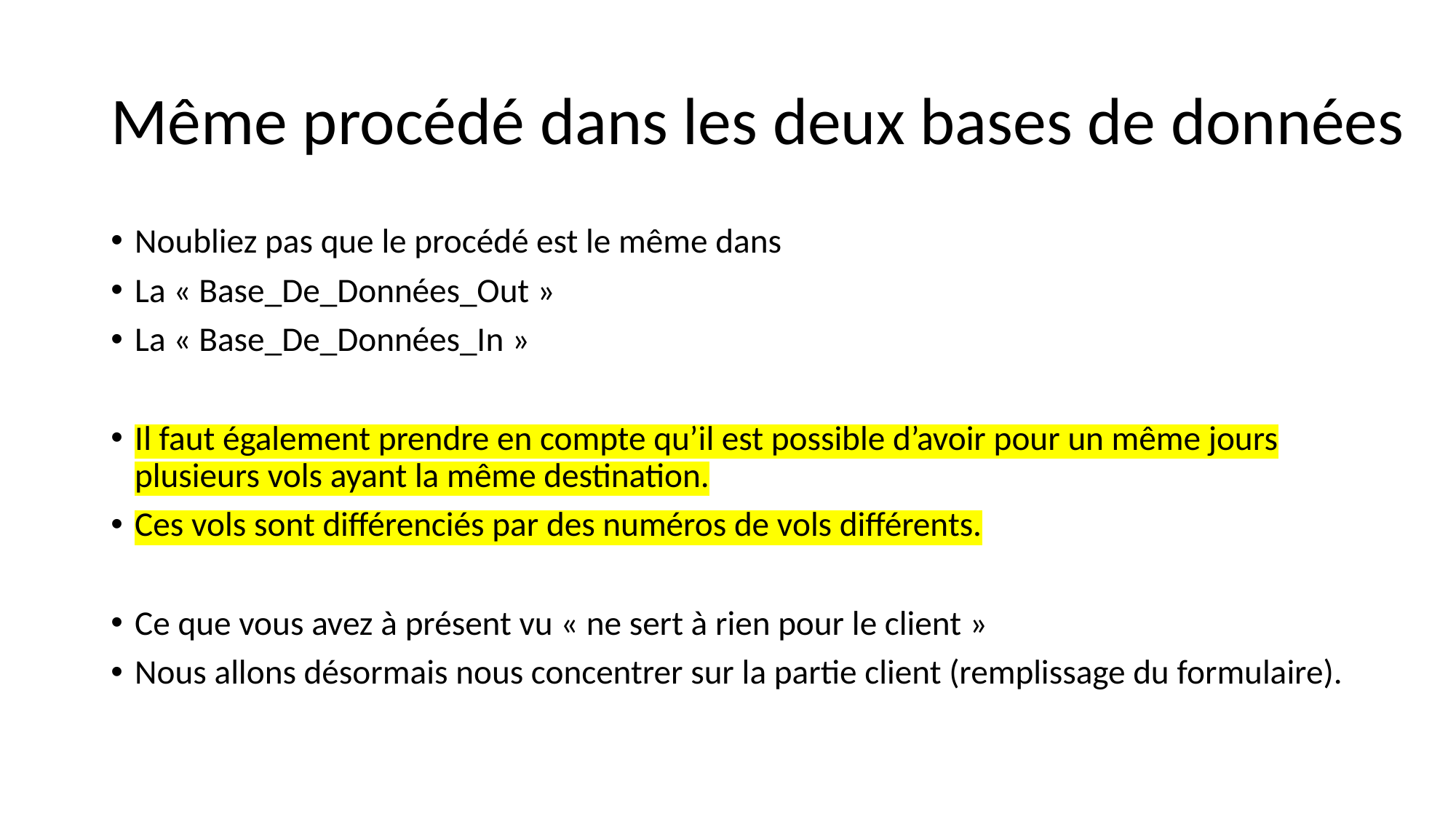

# Même procédé dans les deux bases de données
Noubliez pas que le procédé est le même dans
La « Base_De_Données_Out »
La « Base_De_Données_In »

Il faut également prendre en compte qu’il est possible d’avoir pour un même jours plusieurs vols ayant la même destination.
Ces vols sont différenciés par des numéros de vols différents.

Ce que vous avez à présent vu « ne sert à rien pour le client »
Nous allons désormais nous concentrer sur la partie client (remplissage du formulaire).